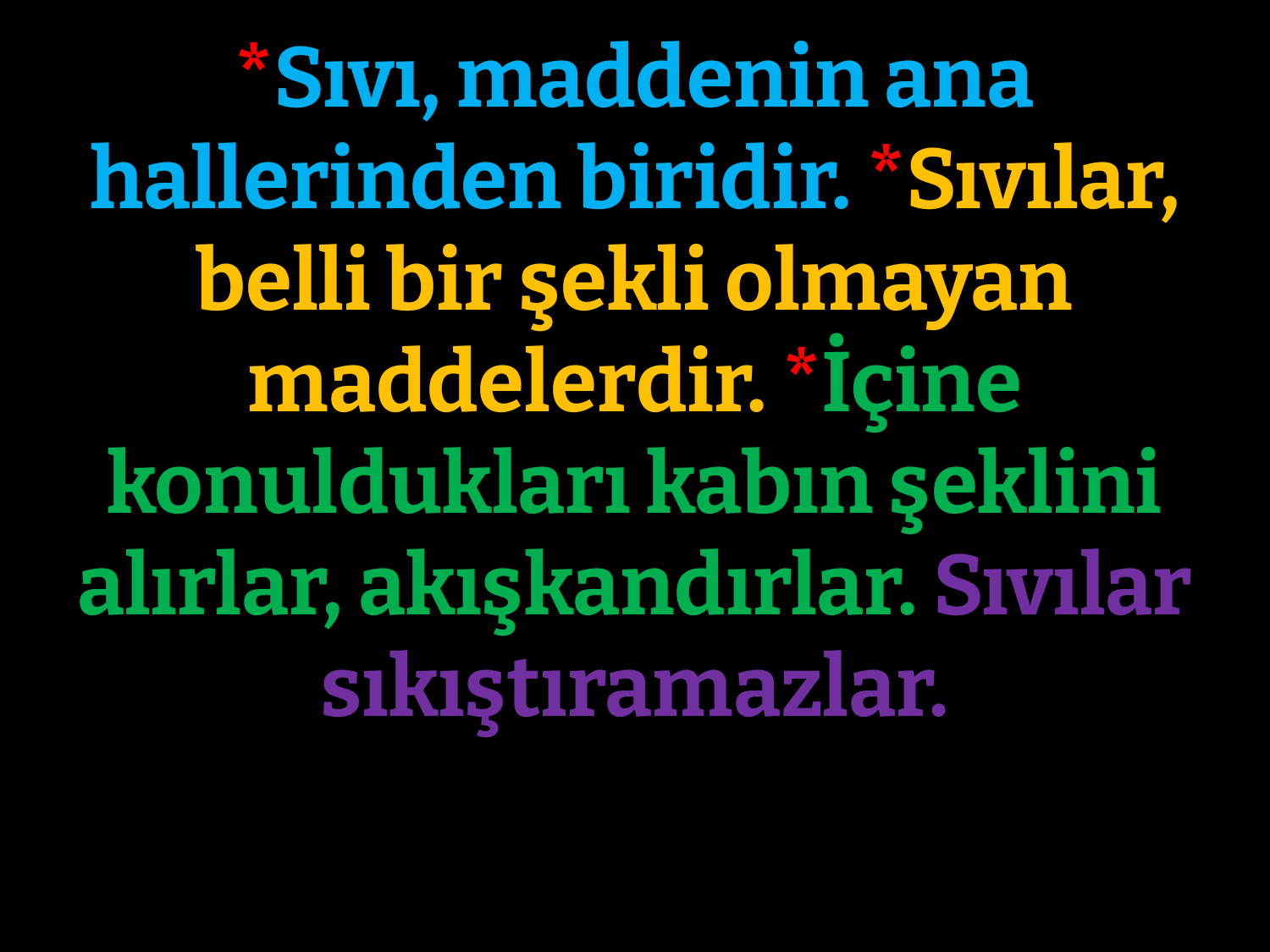

*Sıvı, maddenin ana hallerinden biridir. *Sıvılar, belli bir şekli olmayan maddelerdir. *İçine konuldukları kabın şeklini alırlar, akışkandırlar. Sıvılar sıkıştıramazlar.
#